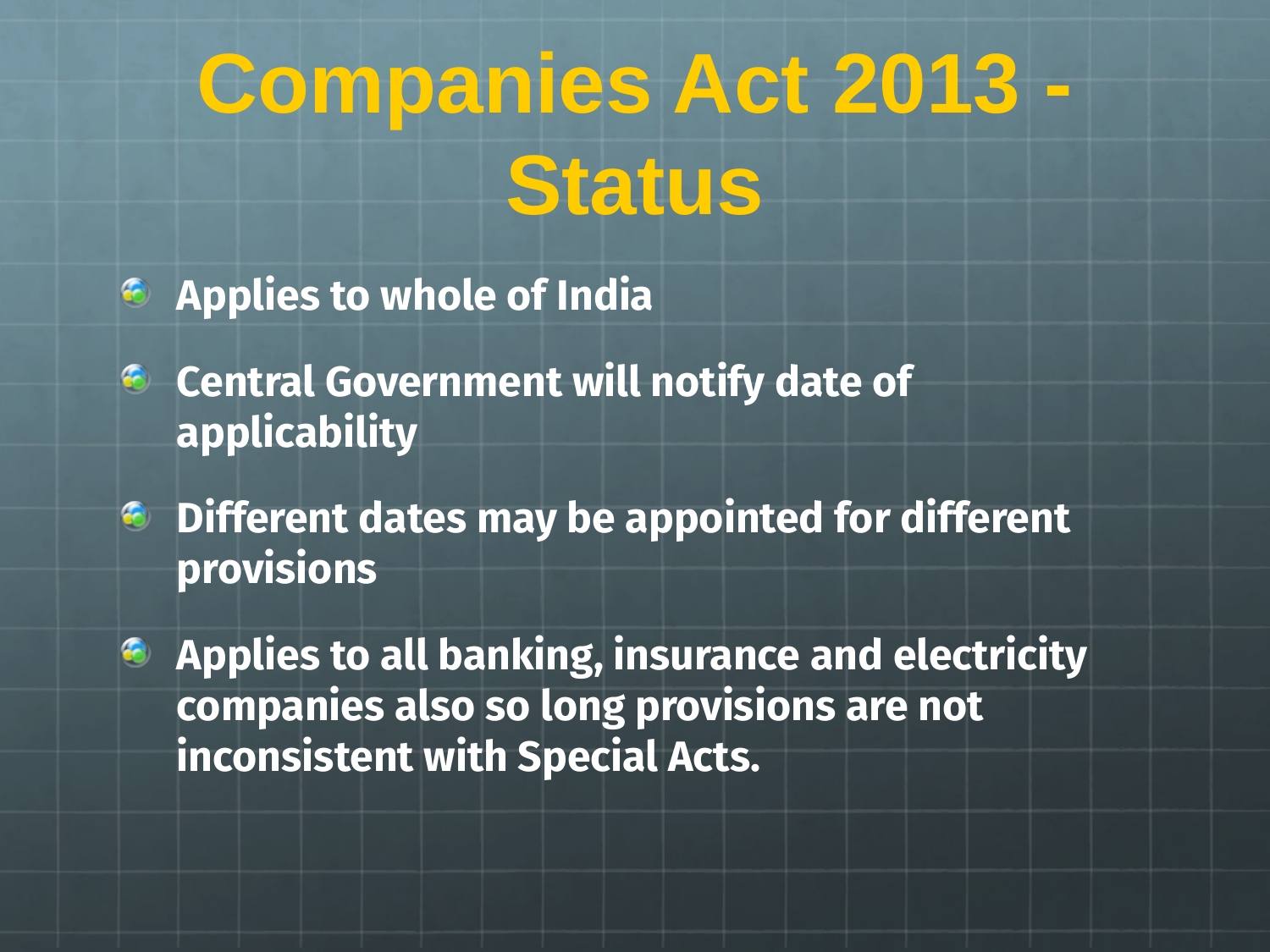

# Companies Act 2013 - Status
Applies to whole of India
Central Government will notify date of applicability
Different dates may be appointed for different provisions
Applies to all banking, insurance and electricity companies also so long provisions are not inconsistent with Special Acts.